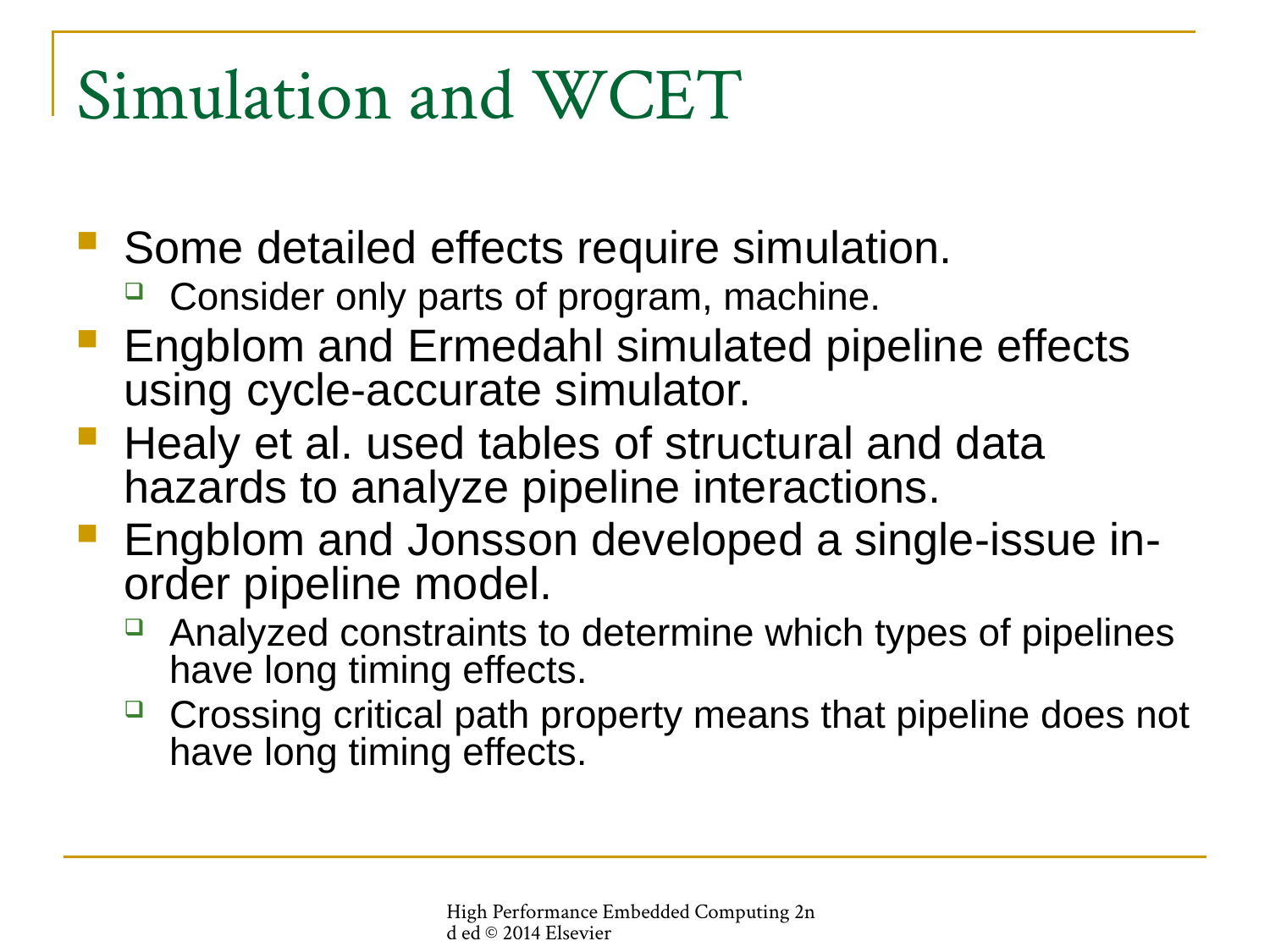

# Simulation and WCET
Some detailed effects require simulation.
Consider only parts of program, machine.
Engblom and Ermedahl simulated pipeline effects using cycle-accurate simulator.
Healy et al. used tables of structural and data hazards to analyze pipeline interactions.
Engblom and Jonsson developed a single-issue in-order pipeline model.
Analyzed constraints to determine which types of pipelines have long timing effects.
Crossing critical path property means that pipeline does not have long timing effects.
High Performance Embedded Computing 2nd ed © 2014 Elsevier